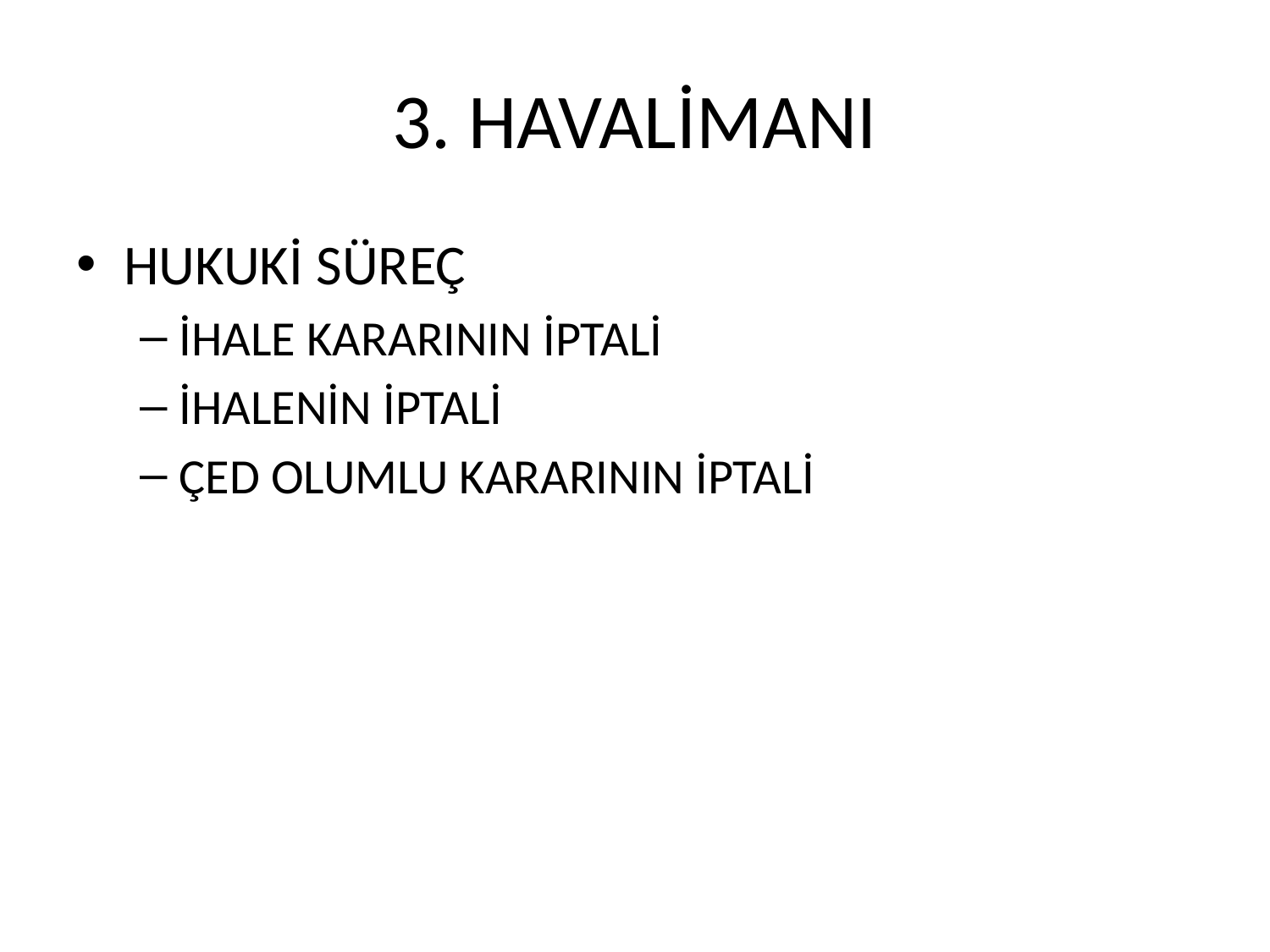

# 3. HAVALİMANI
HUKUKİ SÜREÇ
İHALE KARARININ İPTALİ
İHALENİN İPTALİ
ÇED OLUMLU KARARININ İPTALİ